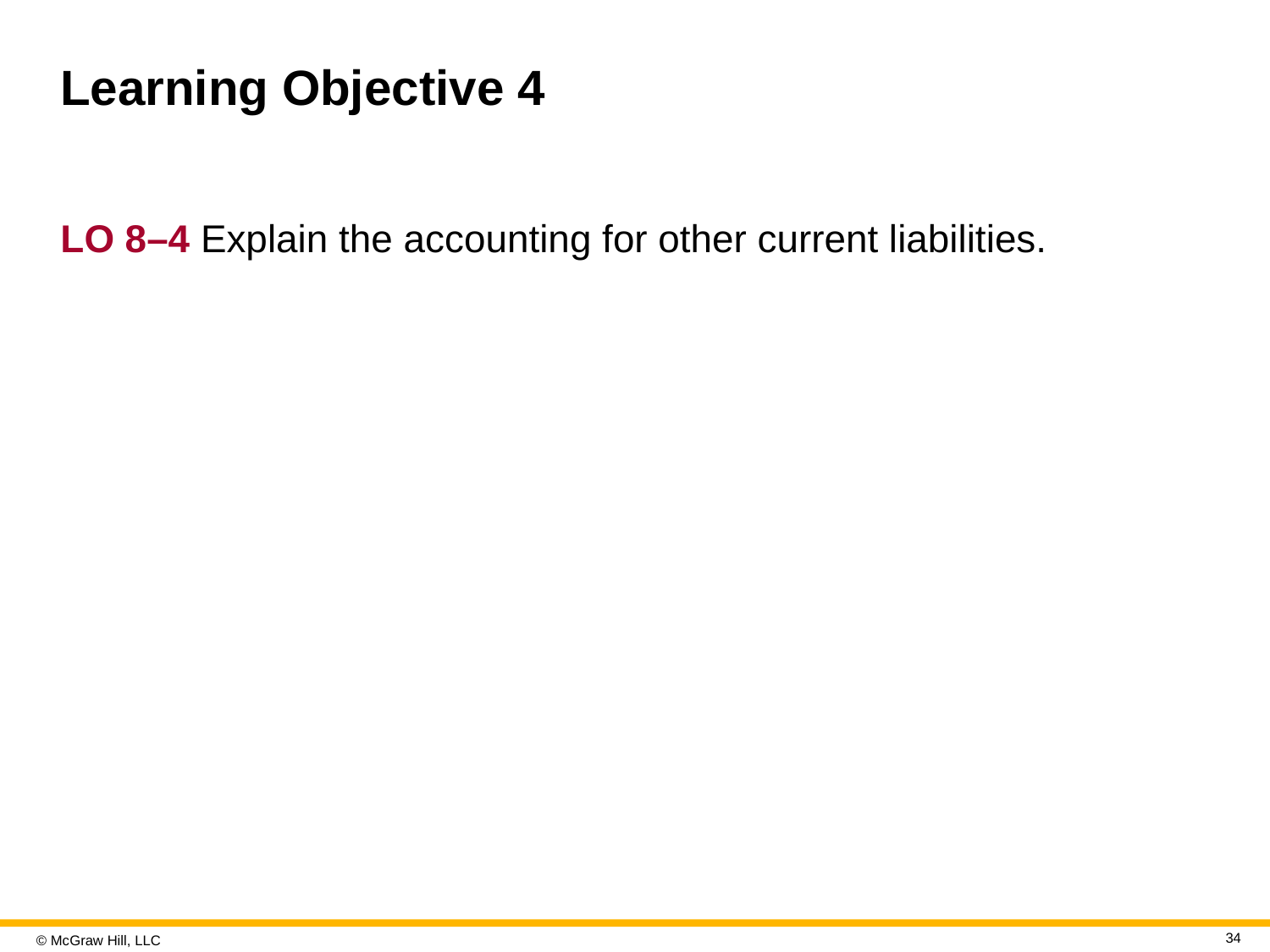

# Learning Objective 4
L O 8–4 Explain the accounting for other current liabilities.
34